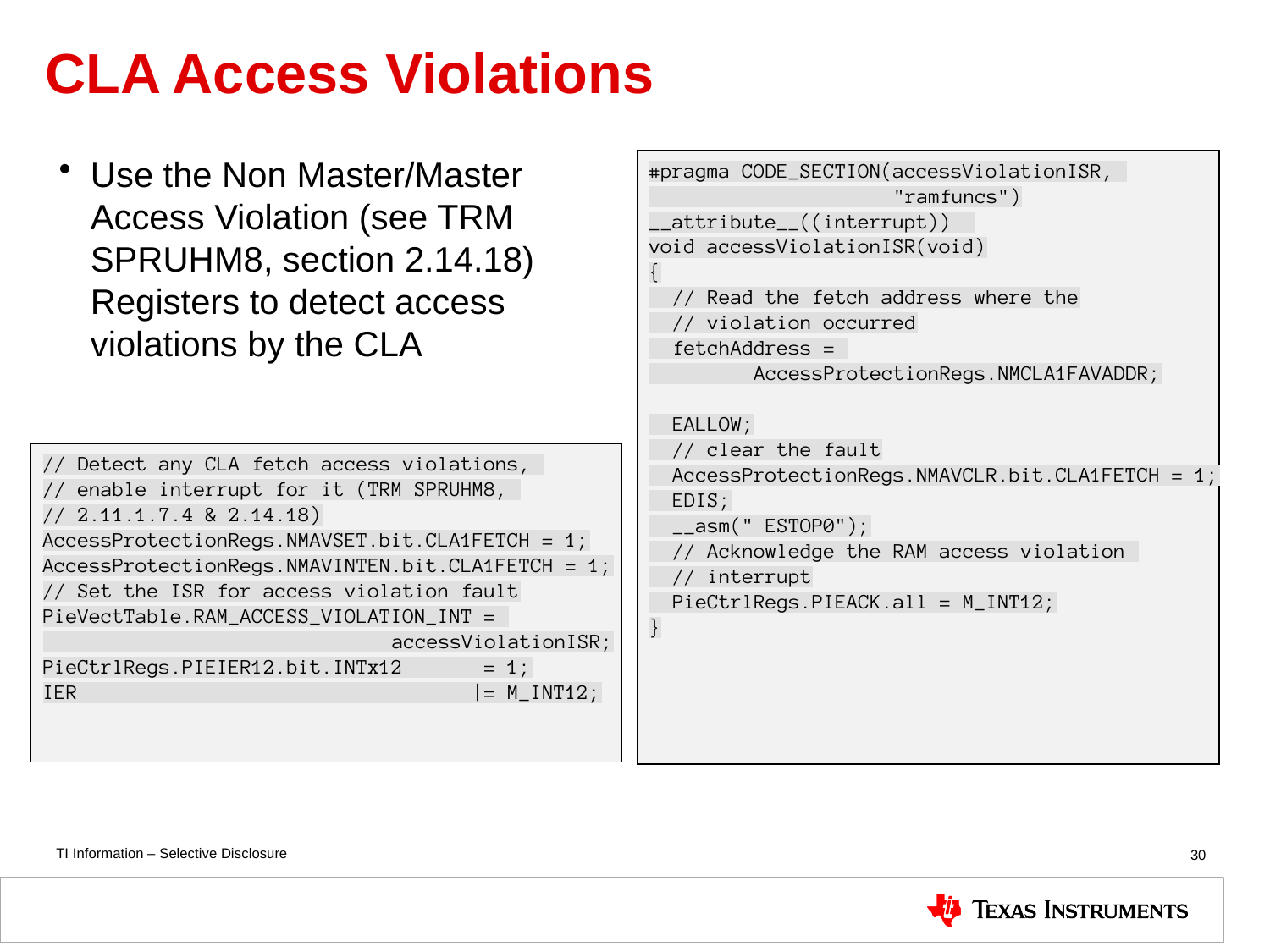

# CLA Access Violations
Use the Non Master/Master Access Violation (see TRM SPRUHM8, section 2.14.18) Registers to detect access violations by the CLA
#pragma CODE_SECTION(accessViolationISR,
                     "ramfuncs")
__attribute__((interrupt))
void accessViolationISR(void)
{
  // Read the fetch address where the
  // violation occurred
  fetchAddress =
         AccessProtectionRegs.NMCLA1FAVADDR;

  EALLOW;
  // clear the fault
  AccessProtectionRegs.NMAVCLR.bit.CLA1FETCH = 1;
  EDIS;
  __asm(" ESTOP0");
  // Acknowledge the RAM access violation
  // interrupt
  PieCtrlRegs.PIEACK.all = M_INT12;
}
// Detect any CLA fetch access violations,
// enable interrupt for it (TRM SPRUHM8,
// 2.11.1.7.4 & 2.14.18)
AccessProtectionRegs.NMAVSET.bit.CLA1FETCH = 1;
AccessProtectionRegs.NMAVINTEN.bit.CLA1FETCH = 1;
// Set the ISR for access violation fault
PieVectTable.RAM_ACCESS_VIOLATION_INT =
                              accessViolationISR;
PieCtrlRegs.PIEIER12.bit.INTx12       = 1;
IER                                  |= M_INT12;
30